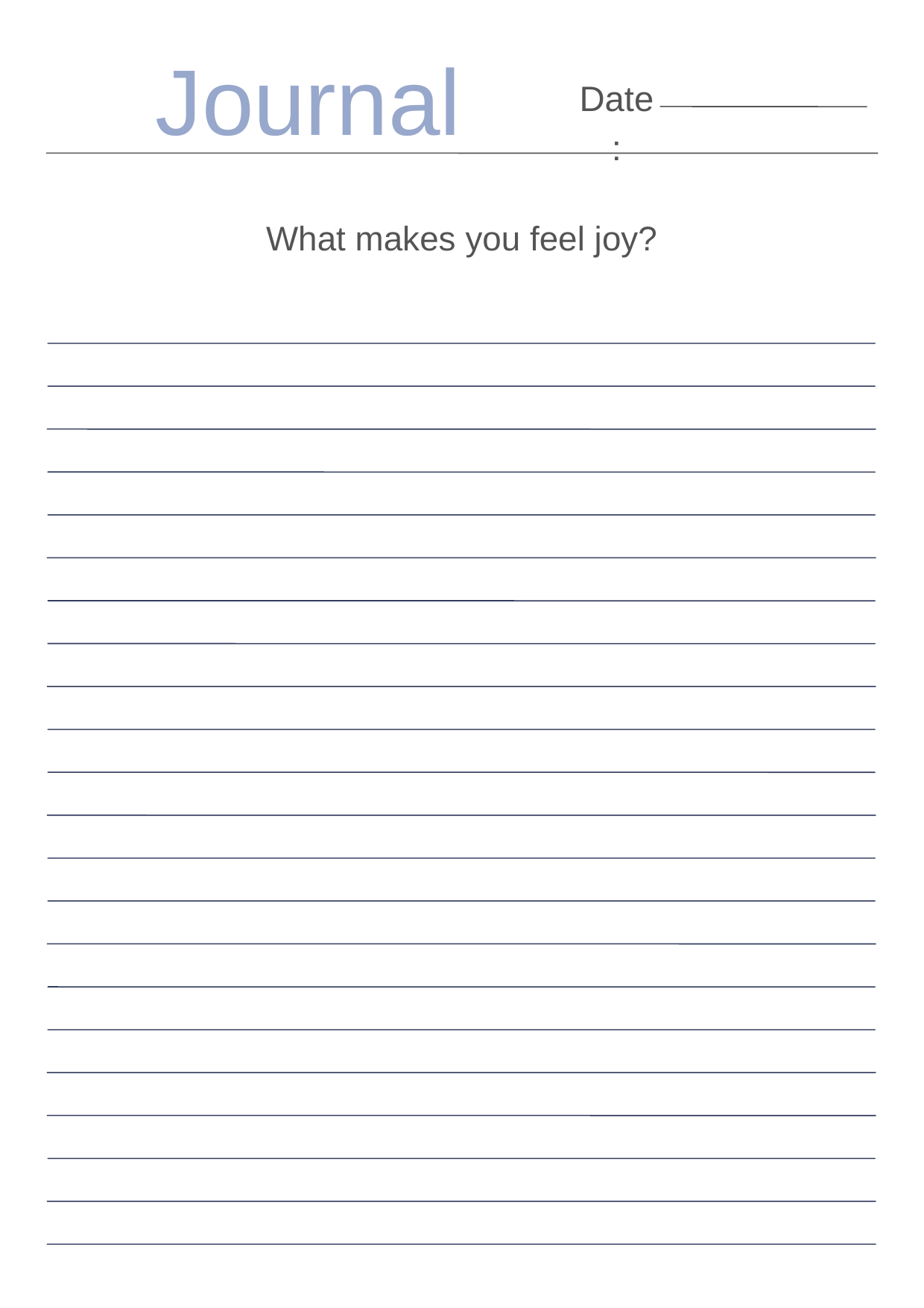

Journal
Date:

What makes you feel joy?